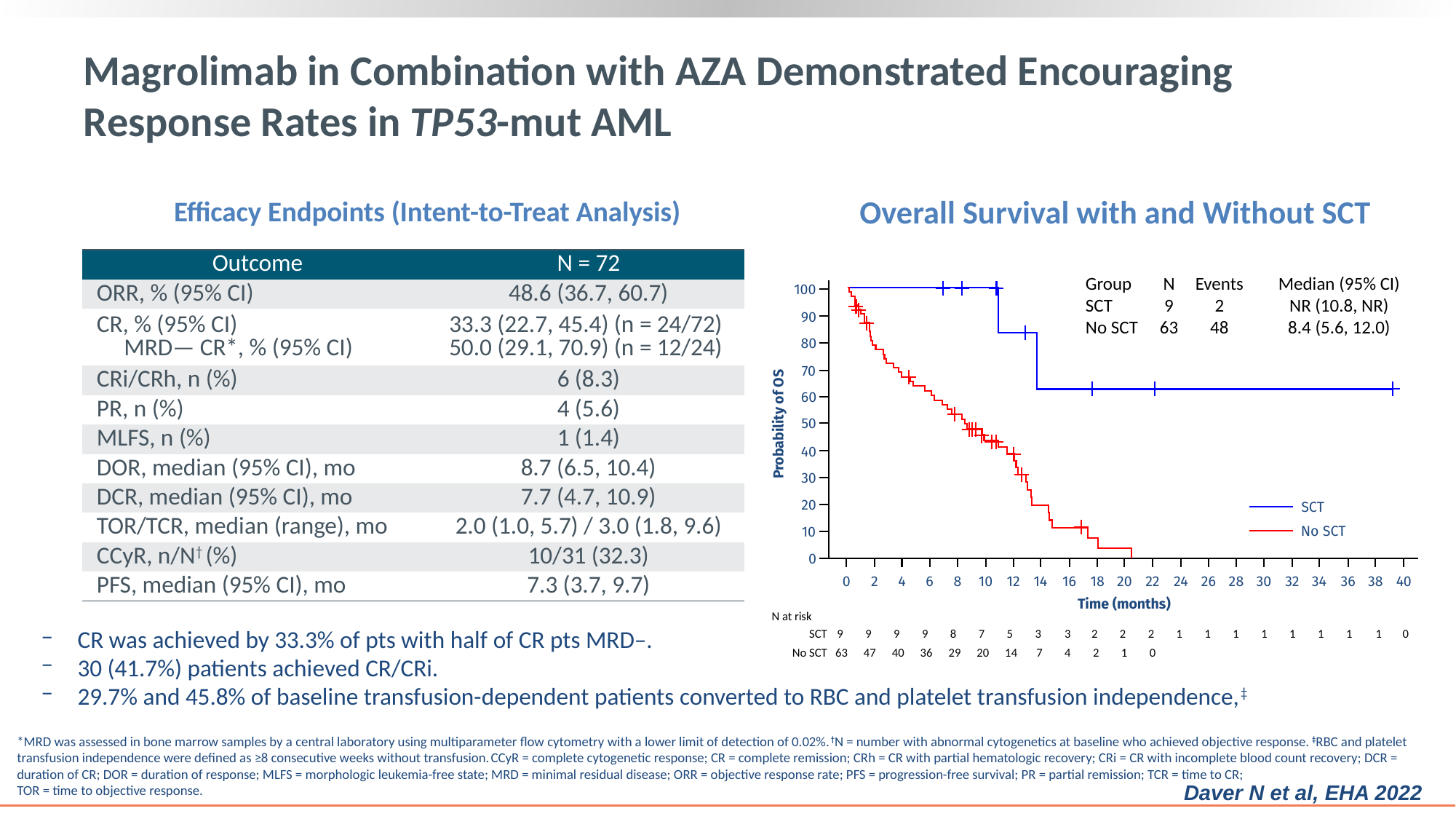

# Magrolimab in Combination with AZA Demonstrated Encouraging Response Rates in TP53-mut AML
Efficacy Endpoints (Intent-to-Treat Analysis)
Overall Survival with and Without SCT
| Outcome | N = 72 |
| --- | --- |
| ORR, % (95% CI) | 48.6 (36.7, 60.7) |
| CR, % (95% CI) MRD— CR\*, % (95% CI) | 33.3 (22.7, 45.4) (n = 24/72) 50.0 (29.1, 70.9) (n = 12/24) |
| CRi/CRh, n (%) | 6 (8.3) |
| PR, n (%) | 4 (5.6) |
| MLFS, n (%) | 1 (1.4) |
| DOR, median (95% CI), mo | 8.7 (6.5, 10.4) |
| DCR, median (95% CI), mo | 7.7 (4.7, 10.9) |
| TOR/TCR, median (range), mo | 2.0 (1.0, 5.7) / 3.0 (1.8, 9.6) |
| CCyR, n/N† (%) | 10/31 (32.3) |
| PFS, median (95% CI), mo | 7.3 (3.7, 9.7) |
| Group | N | Events | Median (95% CI) |
| --- | --- | --- | --- |
| SCT | 9 | 2 | NR (10.8, NR) |
| No SCT | 63 | 48 | 8.4 (5.6, 12.0) |
100
90
80
70
60
50
40
30
20
10
0

Probability of OS
SCT
No SCT
0
2
4
6
8
10
12
14
16
18
20
22
24
26
28
30
32
34
36
38
40
Time (months)
| N at risk |  |  |  |  |  |  |  |  |  |  |  |  |  |  |  |  |  |  |  |  |  |
| --- | --- | --- | --- | --- | --- | --- | --- | --- | --- | --- | --- | --- | --- | --- | --- | --- | --- | --- | --- | --- | --- |
| SCT | 9 | 9 | 9 | 9 | 8 | 7 | 5 | 3 | 3 | 2 | 2 | 2 | 1 | 1 | 1 | 1 | 1 | 1 | 1 | 1 | 0 |
| No SCT | 63 | 47 | 40 | 36 | 29 | 20 | 14 | 7 | 4 | 2 | 1 | 0 |  |  |  |  |  |  |  |  |  |
CR was achieved by 33.3% of pts with half of CR pts MRD–.
30 (41.7%) patients achieved CR/CRi.
29.7% and 45.8% of baseline transfusion-dependent patients converted to RBC and platelet transfusion independence,‡
*MRD was assessed in bone marrow samples by a central laboratory using multiparameter flow cytometry with a lower limit of detection of 0.02%. †N = number with abnormal cytogenetics at baseline who achieved objective response. ‡RBC and platelet transfusion independence were defined as ≥8 consecutive weeks without transfusion. CCyR = complete cytogenetic response; CR = complete remission; CRh = CR with partial hematologic recovery; CRi = CR with incomplete blood count recovery; DCR = duration of CR; DOR = duration of response; MLFS = morphologic leukemia-free state; MRD = minimal residual disease; ORR = objective response rate; PFS = progression-free survival; PR = partial remission; TCR = time to CR;
TOR = time to objective response.
Daver N et al, EHA 2022